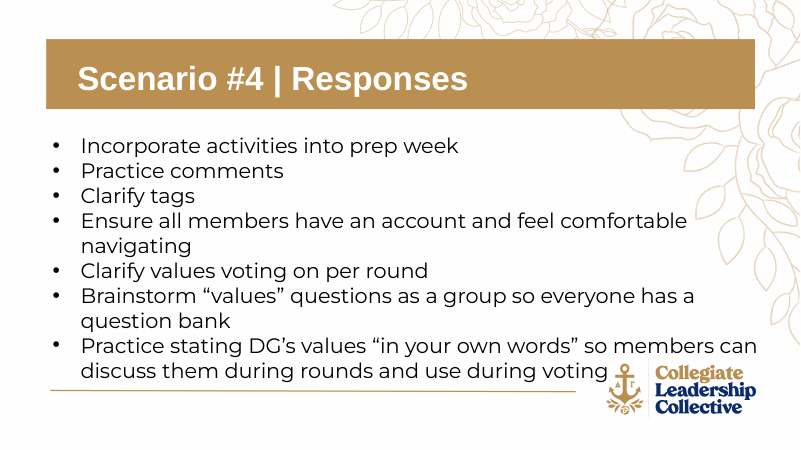

Scenario #4 | Responses
Incorporate activities into prep week
Practice comments
Clarify tags
Ensure all members have an account and feel comfortable navigating
Clarify values voting on per round
Brainstorm “values” questions as a group so everyone has a question bank
Practice stating DG’s values “in your own words” so members can discuss them during rounds and use during voting